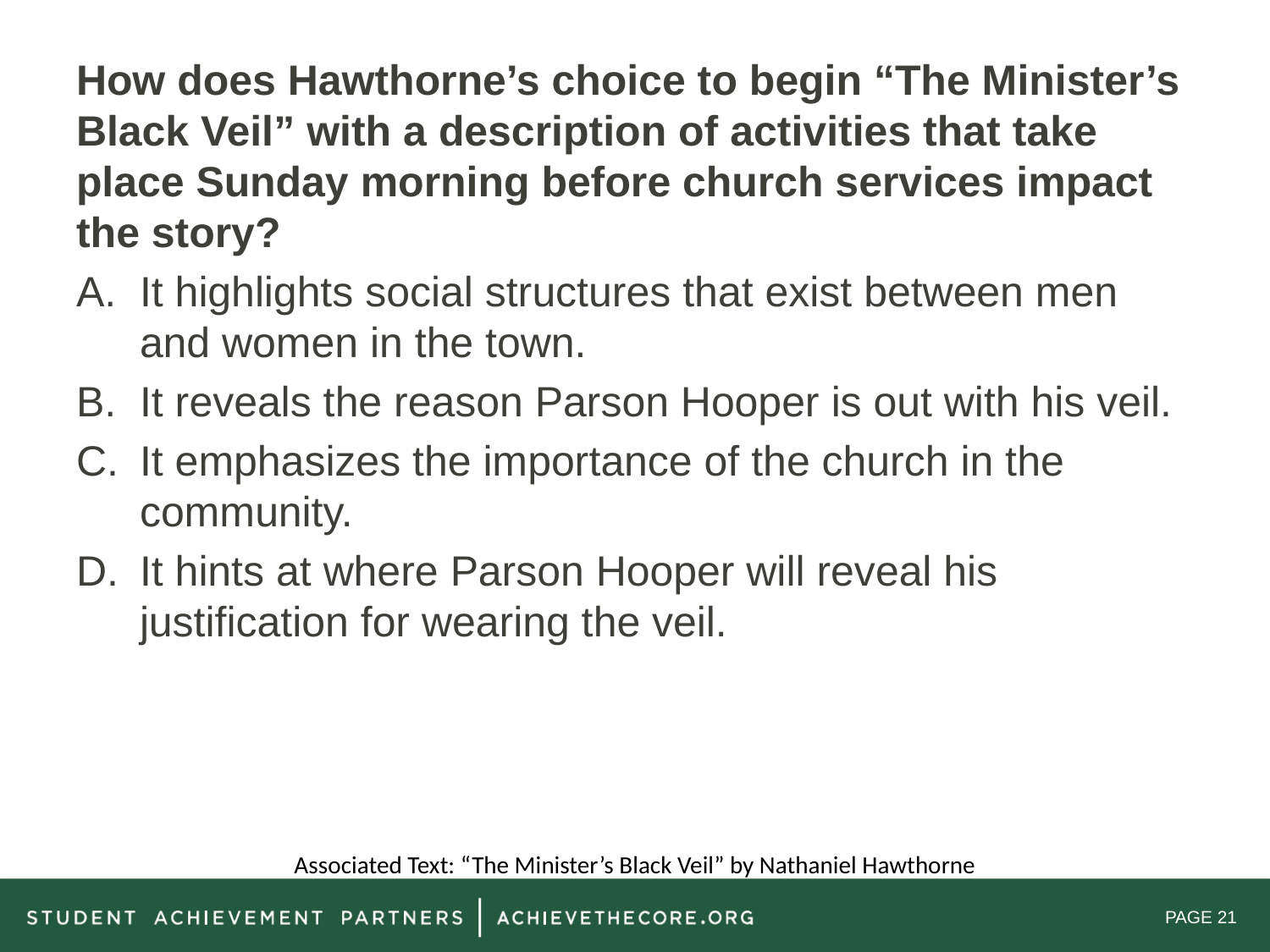

How does Hawthorne’s choice to begin “The Minister’s Black Veil” with a description of activities that take place Sunday morning before church services impact the story?
It highlights social structures that exist between men and women in the town.
It reveals the reason Parson Hooper is out with his veil.
It emphasizes the importance of the church in the community.
It hints at where Parson Hooper will reveal his justification for wearing the veil.
Associated Text: “The Minister’s Black Veil” by Nathaniel Hawthorne